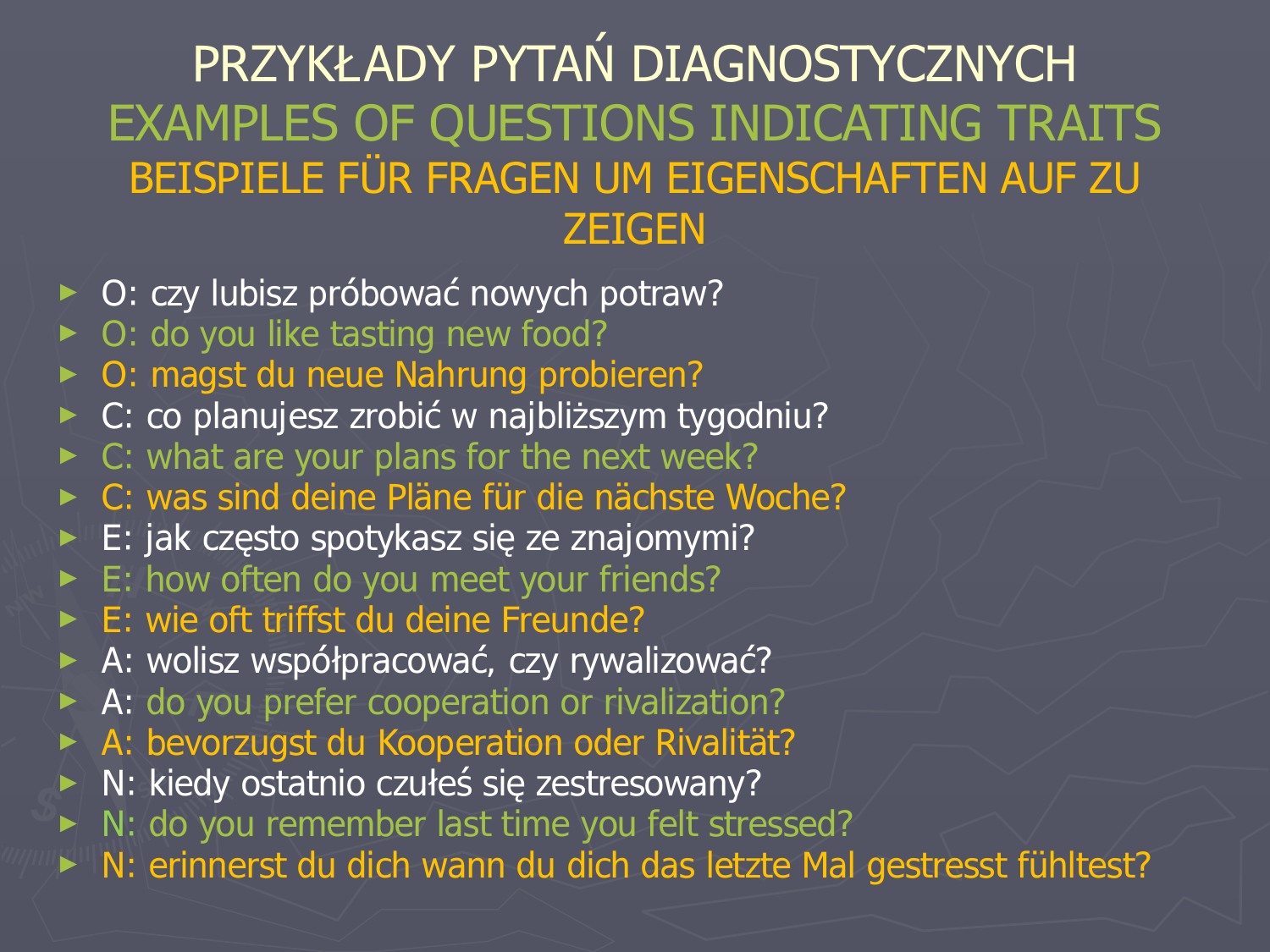

# PRZYKŁADY PYTAŃ DIAGNOSTYCZNYCH EXAMPLES OF QUESTIONS INDICATING TRAITS Beispiele für Fragen um Eigenschaften auf zu zeigen
O: czy lubisz próbować nowych potraw?
O: do you like tasting new food?
O: magst du neue Nahrung probieren?
C: co planujesz zrobić w najbliższym tygodniu?
C: what are your plans for the next week?
C: was sind deine Pläne für die nächste Woche?
E: jak często spotykasz się ze znajomymi?
E: how often do you meet your friends?
E: wie oft triffst du deine Freunde?
A: wolisz współpracować, czy rywalizować?
A: do you prefer cooperation or rivalization?
A: bevorzugst du Kooperation oder Rivalität?
N: kiedy ostatnio czułeś się zestresowany?
N: do you remember last time you felt stressed?
N: erinnerst du dich wann du dich das letzte Mal gestresst fühltest?